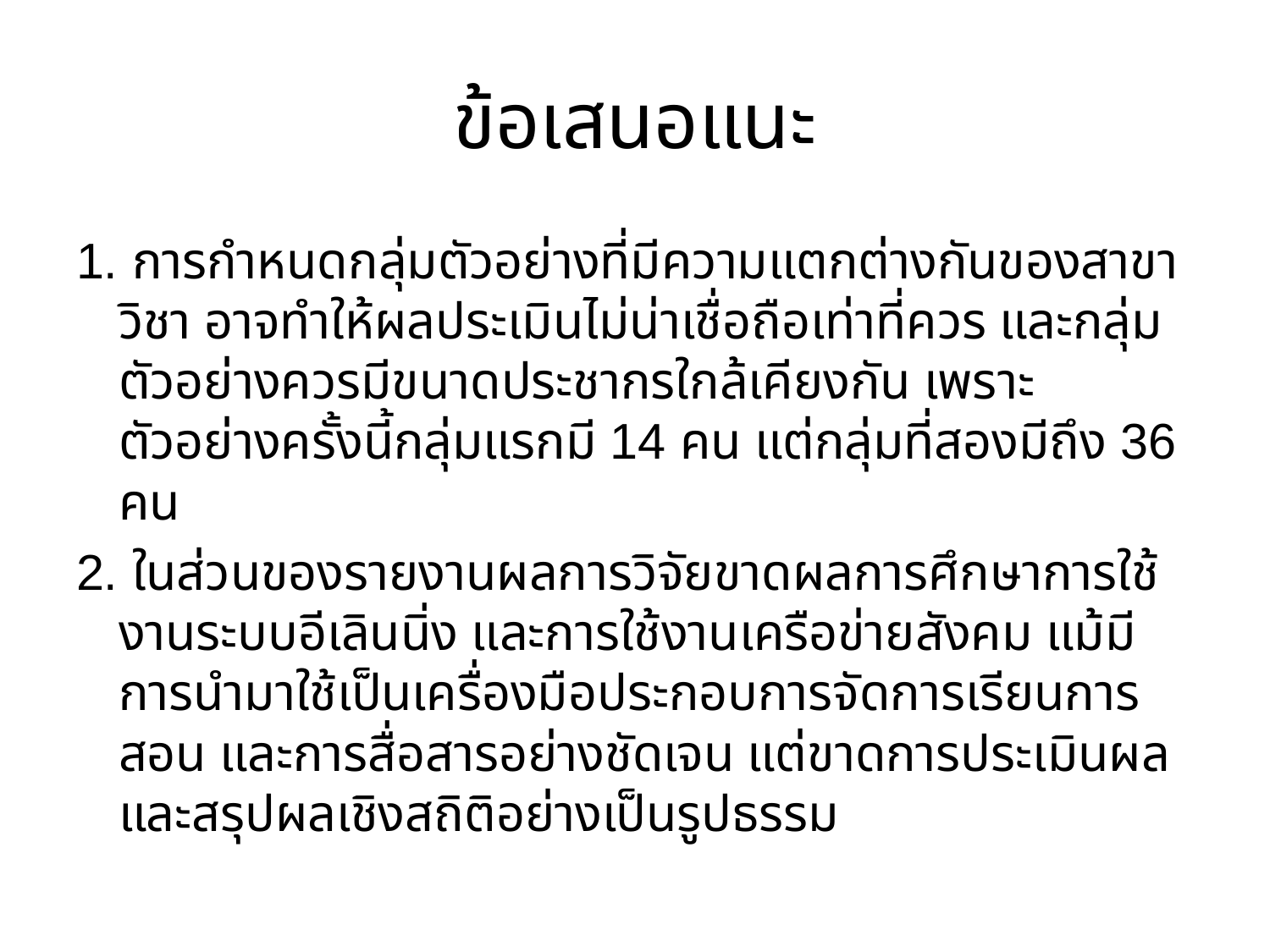

# ข้อเสนอแนะ
1. การกำหนดกลุ่มตัวอย่างที่มีความแตกต่างกันของสาขาวิชา อาจทำให้ผลประเมินไม่น่าเชื่อถือเท่าที่ควร และกลุ่มตัวอย่างควรมีขนาดประชากรใกล้เคียงกัน เพราะตัวอย่างครั้งนี้กลุ่มแรกมี 14 คน แต่กลุ่มที่สองมีถึง 36 คน
2. ในส่วนของรายงานผลการวิจัยขาดผลการศึกษาการใช้งานระบบอีเลินนิ่ง และการใช้งานเครือข่ายสังคม แม้มีการนำมาใช้เป็นเครื่องมือประกอบการจัดการเรียนการสอน และการสื่อสารอย่างชัดเจน แต่ขาดการประเมินผล และสรุปผลเชิงสถิติอย่างเป็นรูปธรรม